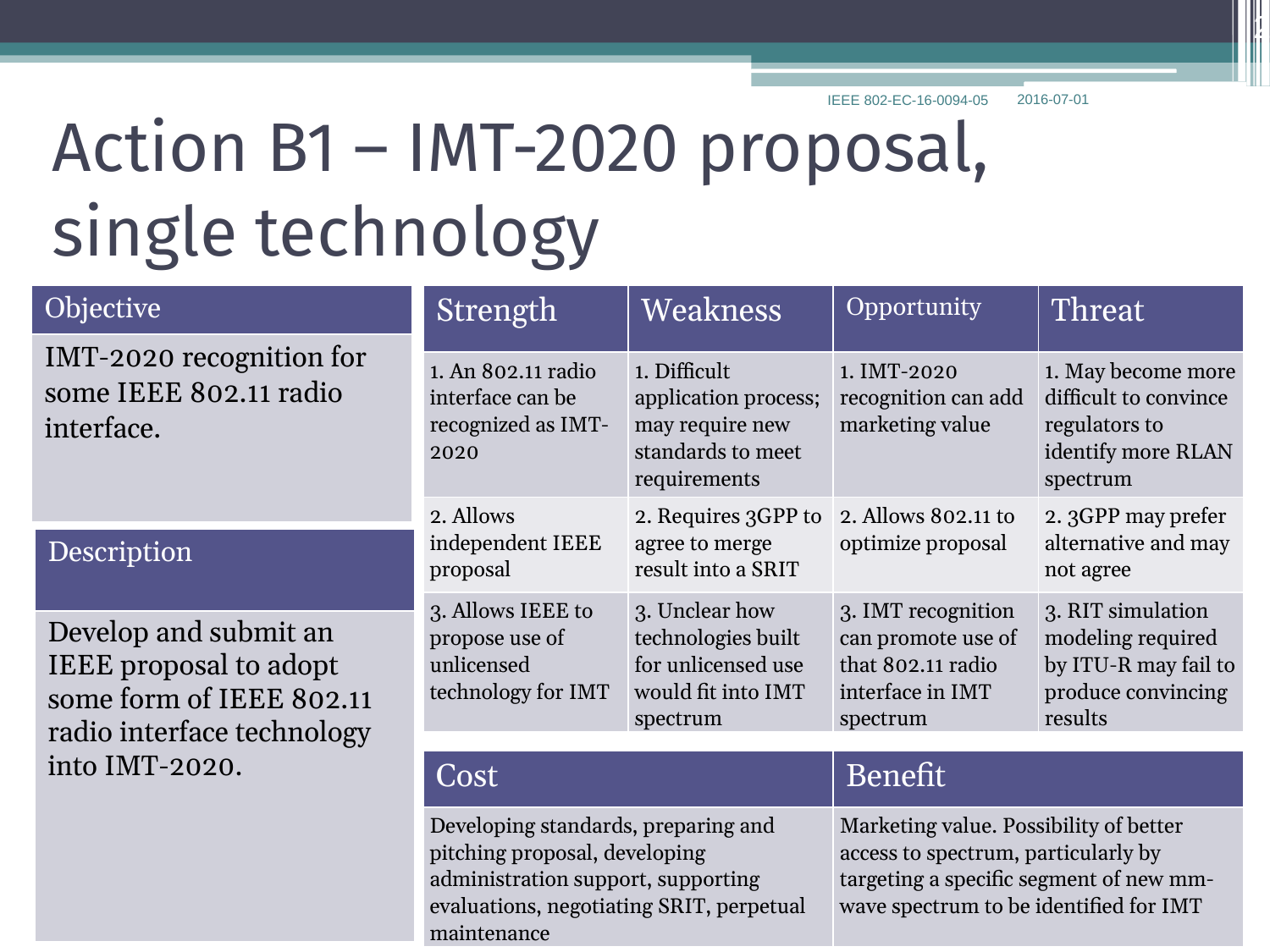

20

Action B1 – IMT-2020 proposal,
single technology
| Strength | Weakness | Opportunity | Threat |
| --- | --- | --- | --- |
| 1. An 802.11 radio interface can be recognized as IMT-2020 | 1. Difficult application process; may require new standards to meet requirements | 1. IMT-2020 recognition can add marketing value | 1. May become more difficult to convince regulators to identify more RLAN spectrum |
| 2. Allows independent IEEE proposal | 2. Requires 3GPP to agree to merge result into a SRIT | 2. Allows 802.11 to optimize proposal | 2. 3GPP may prefer alternative and may not agree |
| 3. Allows IEEE to propose use of unlicensed technology for IMT | 3. Unclear how technologies built for unlicensed use would fit into IMT spectrum | 3. IMT recognition can promote use of that 802.11 radio interface in IMT spectrum | 3. RIT simulation modeling required by ITU-R may fail to produce convincing results |
| Objective |
| --- |
| IMT-2020 recognition for some IEEE 802.11 radio interface. |
| Description |
| --- |
| Develop and submit an IEEE proposal to adopt some form of IEEE 802.11 radio interface technology into IMT-2020. |
| Cost | Benefit |
| --- | --- |
| Developing standards, preparing and pitching proposal, developing administration support, supporting evaluations, negotiating SRIT, perpetual maintenance | Marketing value. Possibility of better access to spectrum, particularly by targeting a specific segment of new mm-wave spectrum to be identified for IMT |